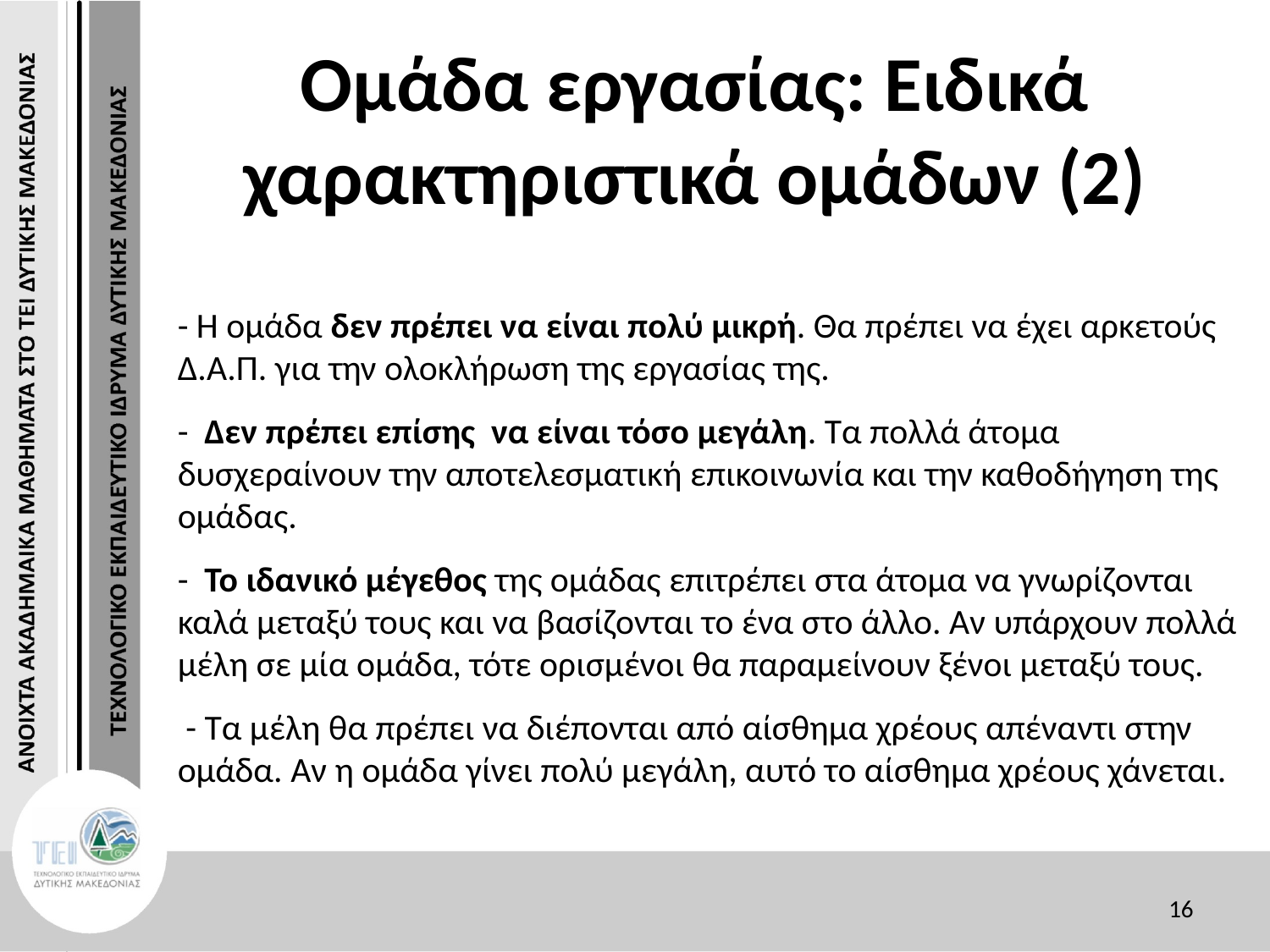

# Ομάδα εργασίας: Ειδικά χαρακτηριστικά ομάδων (2)
- Η ομάδα δεν πρέπει να είναι πολύ μικρή. Θα πρέπει να έχει αρκετούς Δ.Α.Π. για την ολοκλήρωση της εργασίας της.
-  Δεν πρέπει επίσης  να είναι τόσο μεγάλη. Τα πολλά άτομα δυσχεραίνουν την αποτελεσματική επικοινωνία και την καθοδήγηση της ομάδας.
-  Το ιδανικό μέγεθος της ομάδας επιτρέπει στα άτομα να γνωρίζονται καλά μεταξύ τους και να βασίζονται το ένα στο άλλο. Αν υπάρχουν πολλά μέλη σε μία ομάδα, τότε ορισμένοι θα παραμείνουν ξένοι μεταξύ τους.
 - Τα μέλη θα πρέπει να διέπονται από αίσθημα χρέους απέναντι στην ομάδα. Αν η ομάδα γίνει πολύ μεγάλη, αυτό το αίσθημα χρέους χάνεται.
16